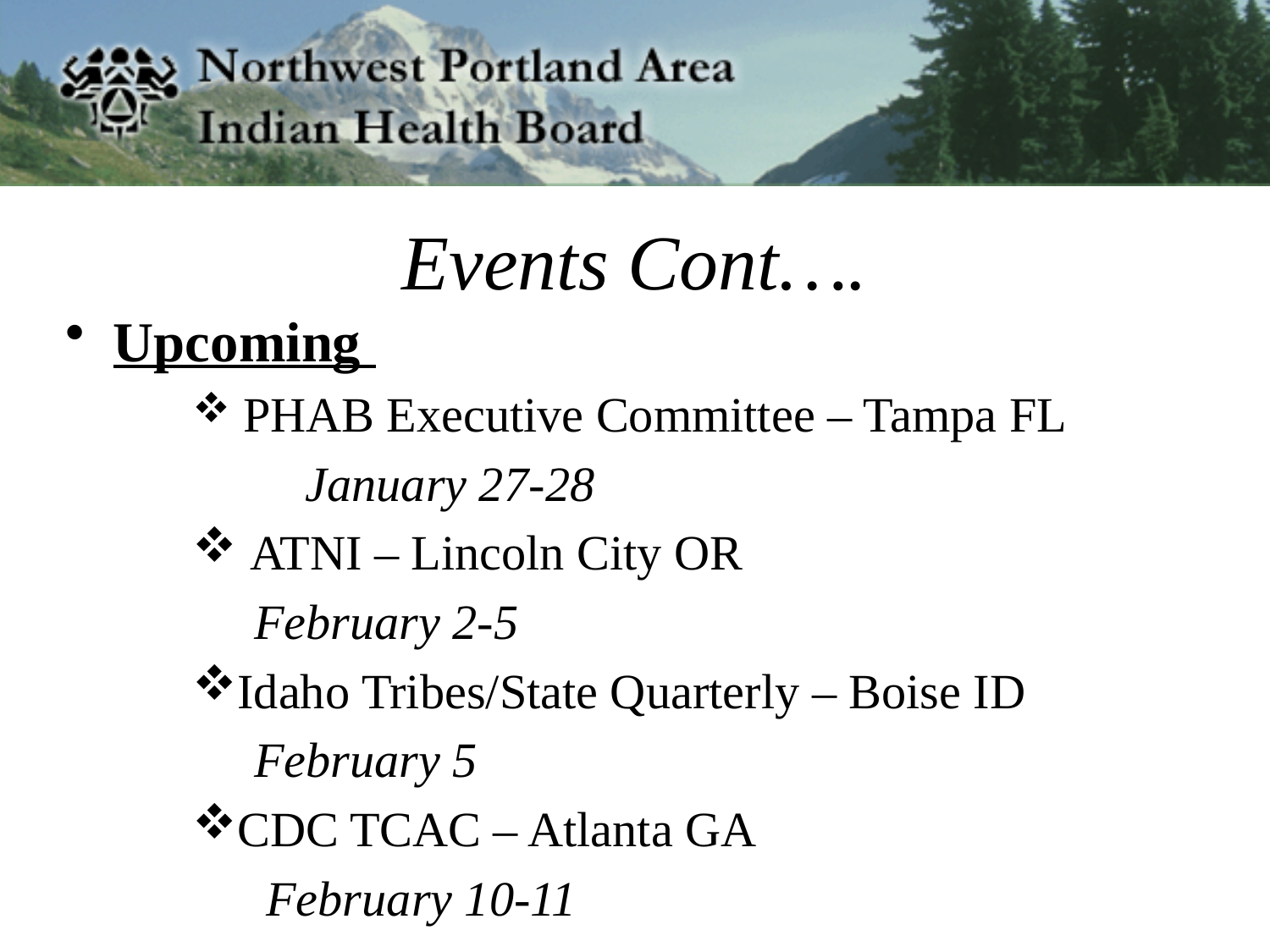

# Events Cont….
Upcoming
 PHAB Executive Committee – Tampa FL
	    January 27-28
 ATNI – Lincoln City OR
     February 2-5
Idaho Tribes/State Quarterly – Boise ID
     February 5
CDC TCAC – Atlanta GA
      February 10-11